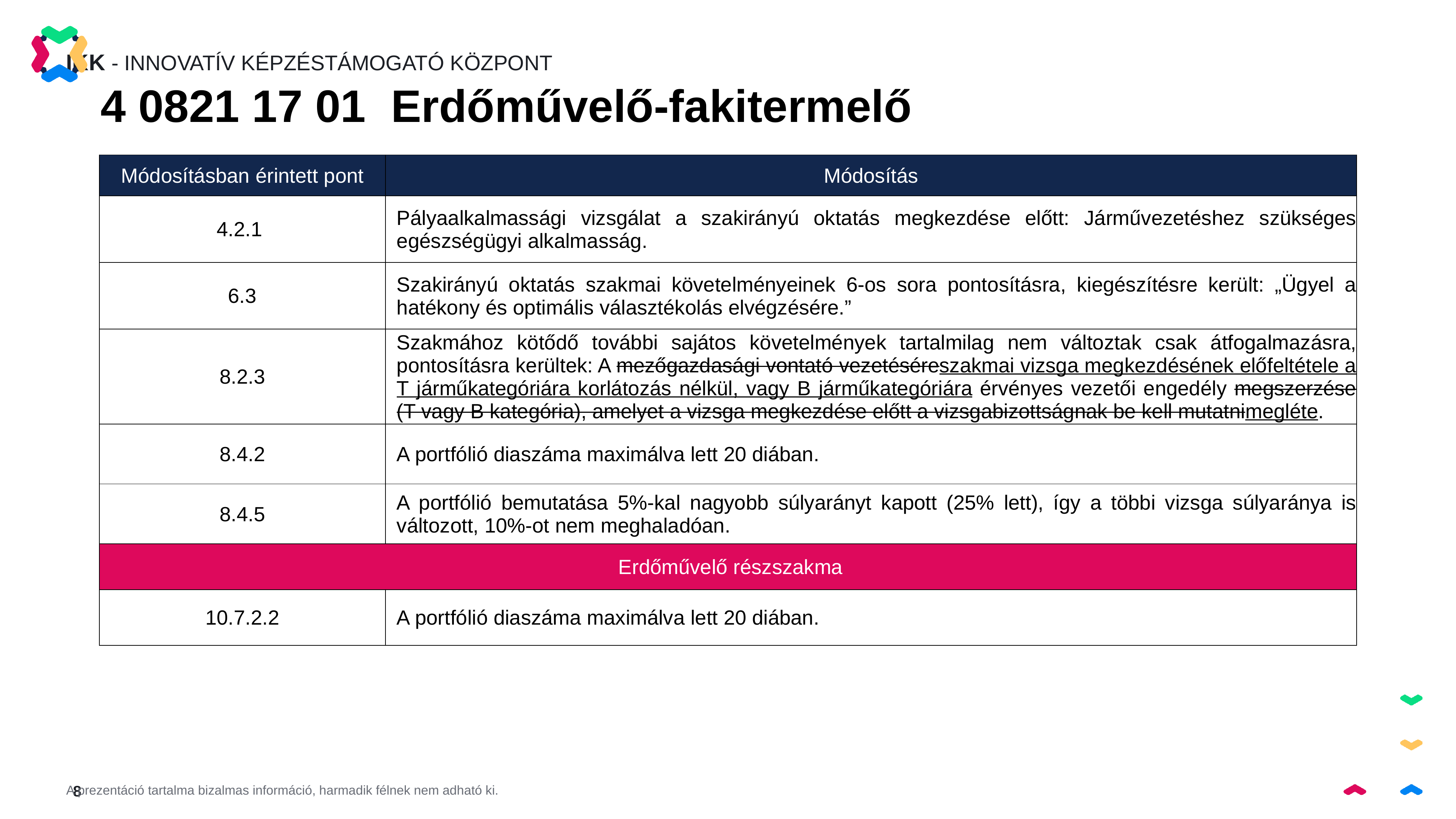

4 0821 17 01  Erdőművelő-fakitermelő
| Módosításban érintett pont | Módosítás |
| --- | --- |
| 4.2.1 | Pályaalkalmassági vizsgálat a szakirányú oktatás megkezdése előtt: Járművezetéshez szükséges egészségügyi alkalmasság. |
| 6.3 | Szakirányú oktatás szakmai követelményeinek 6-os sora pontosításra, kiegészítésre került: „Ügyel a hatékony és optimális választékolás elvégzésére.” |
| 8.2.3 | Szakmához kötődő további sajátos követelmények tartalmilag nem változtak csak átfogalmazásra, pontosításra kerültek: A mezőgazdasági vontató vezetéséreszakmai vizsga megkezdésének előfeltétele a T járműkategóriára korlátozás nélkül, vagy B járműkategóriára érvényes vezetői engedély megszerzése (T vagy B kategória), amelyet a vizsga megkezdése előtt a vizsgabizottságnak be kell mutatnimegléte. |
| 8.4.2 | A portfólió diaszáma maximálva lett 20 diában. |
| 8.4.5 | A portfólió bemutatása 5%-kal nagyobb súlyarányt kapott (25% lett), így a többi vizsga súlyaránya is változott, 10%-ot nem meghaladóan. |
| Erdőművelő részszakma |  |
| 10.7.2.2 | A portfólió diaszáma maximálva lett 20 diában. |